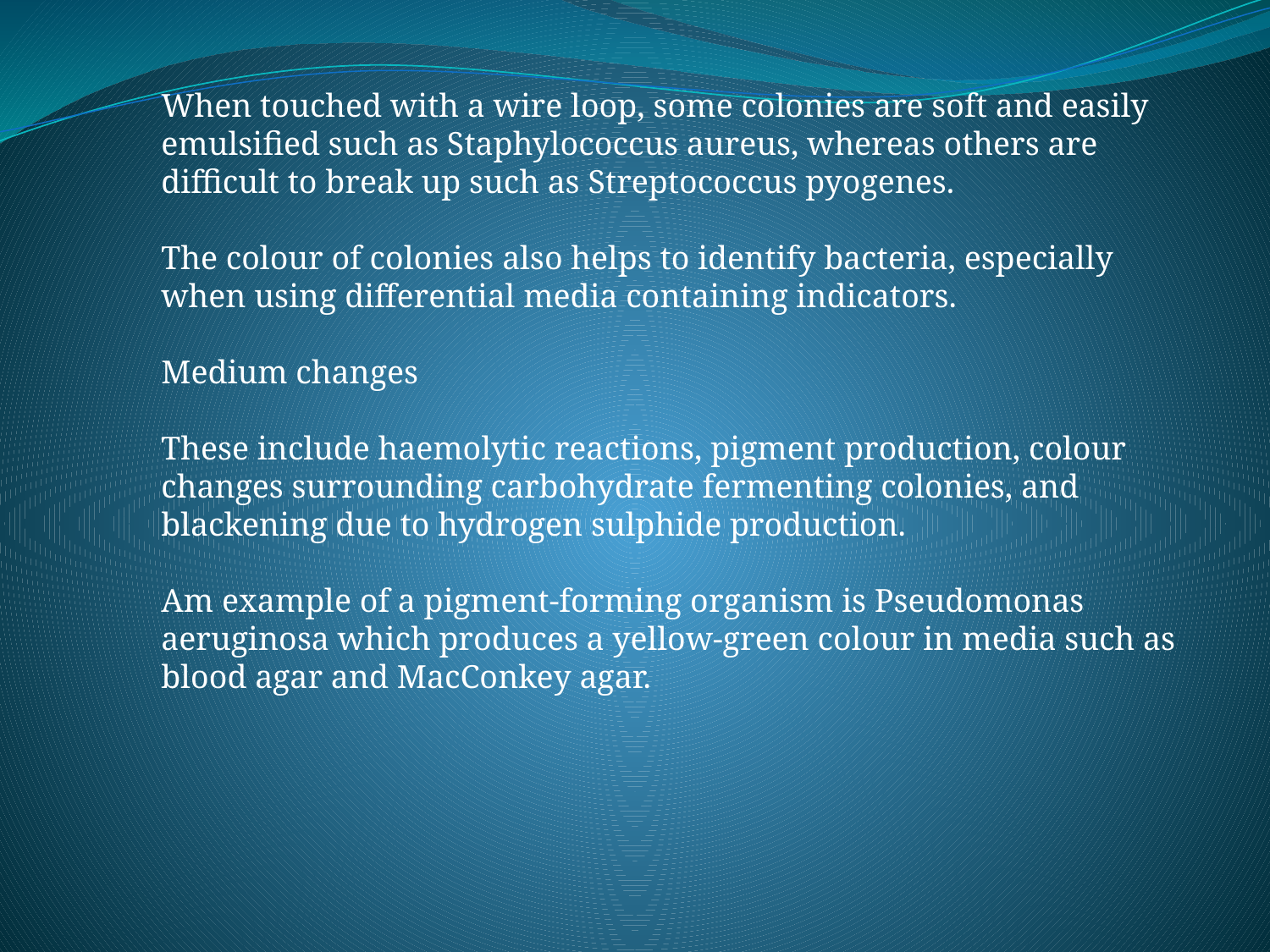

When touched with a wire loop, some colonies are soft and easily emulsified such as Staphylococcus aureus, whereas others are difficult to break up such as Streptococcus pyogenes.

The colour of colonies also helps to identify bacteria, especially when using differential media containing indicators.

Medium changes

These include haemolytic reactions, pigment production, colour changes surrounding carbohydrate fermenting colonies, and blackening due to hydrogen sulphide production.

Am example of a pigment-forming organism is Pseudomonas aeruginosa which produces a yellow-green colour in media such as blood agar and MacConkey agar.